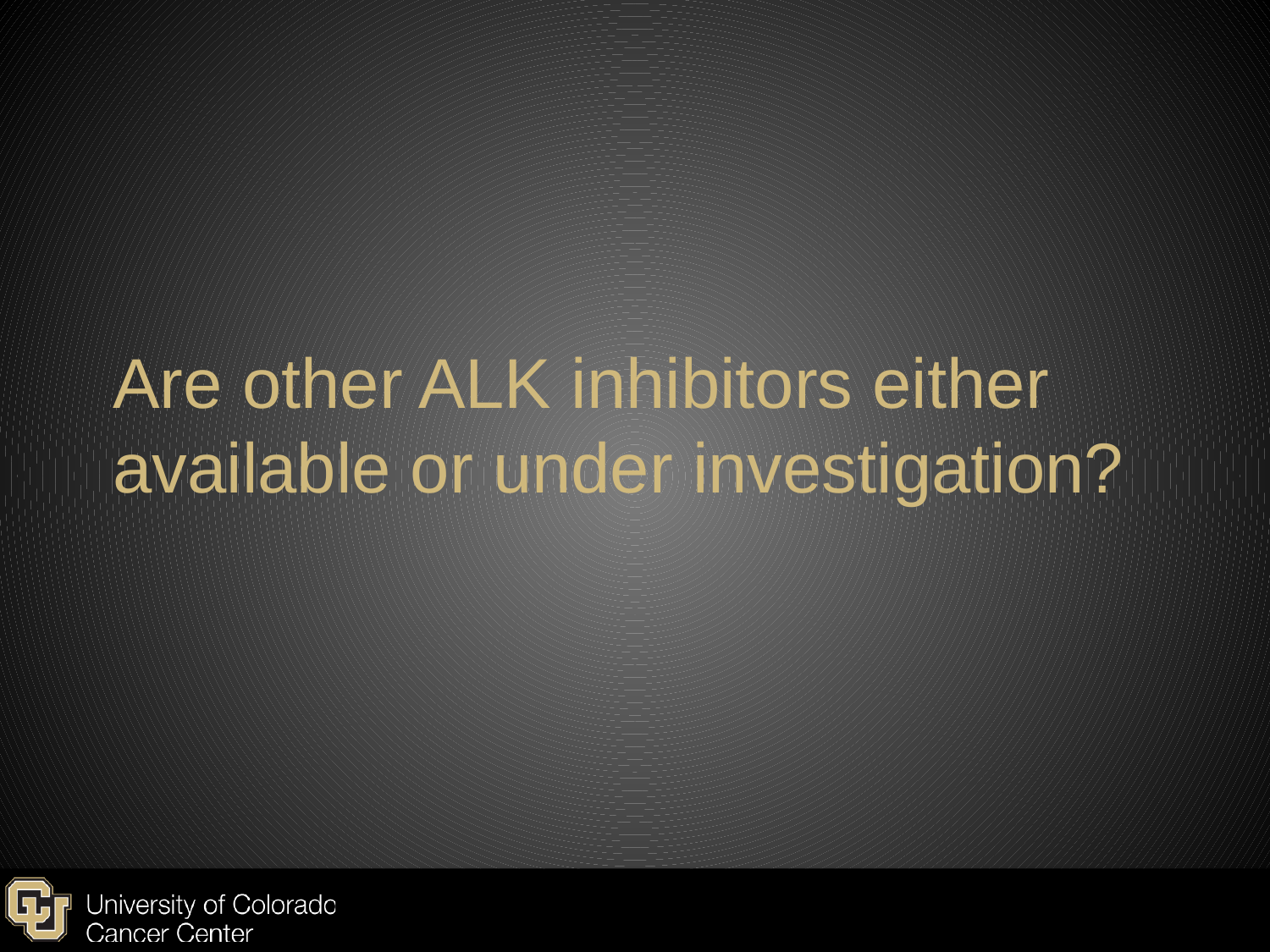

# Are other ALK inhibitors either available or under investigation?